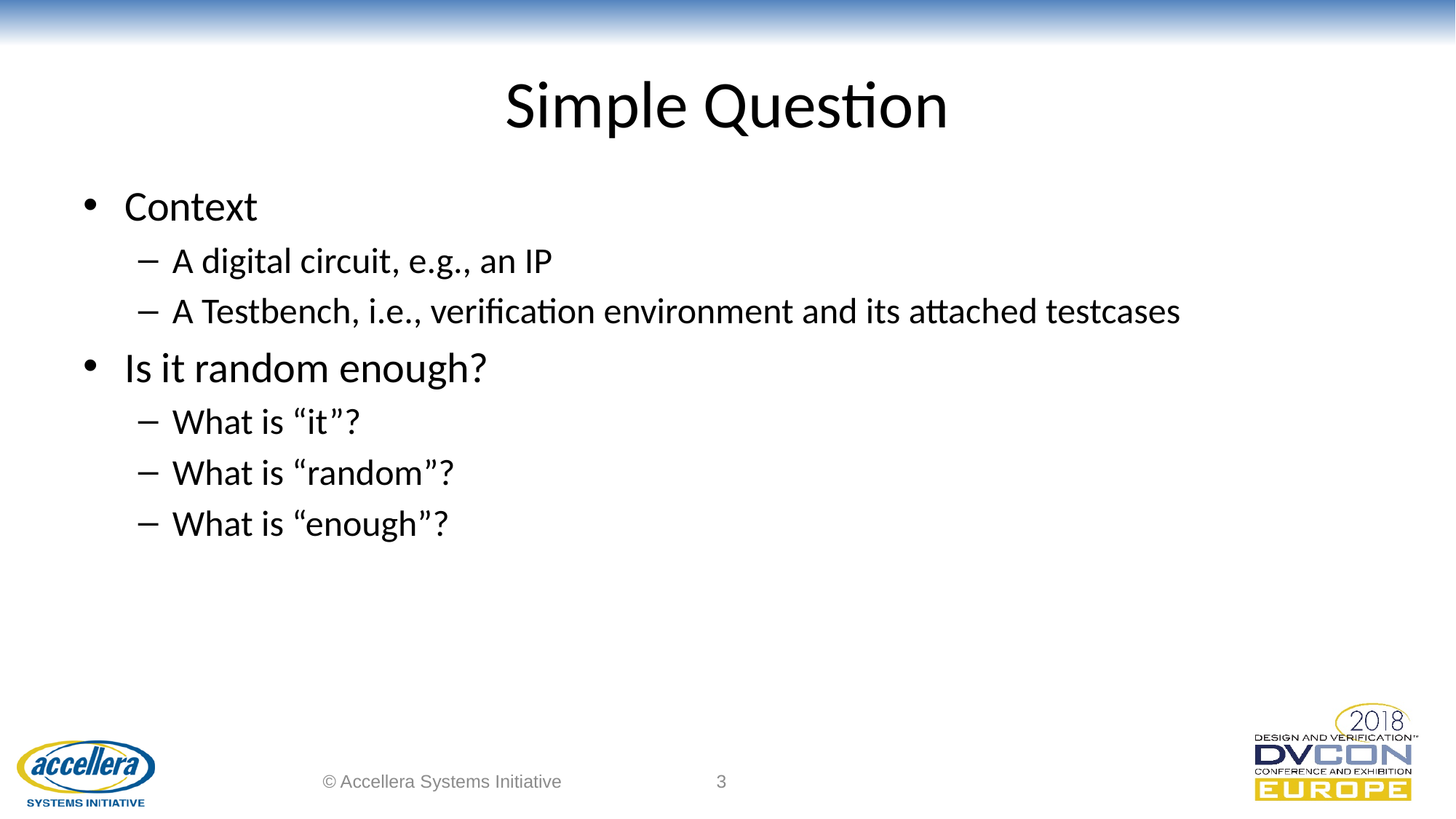

# Simple Question
Context
A digital circuit, e.g., an IP
A Testbench, i.e., verification environment and its attached testcases
Is it random enough?
What is “it”?
What is “random”?
What is “enough”?

© Accellera Systems Initiative
3